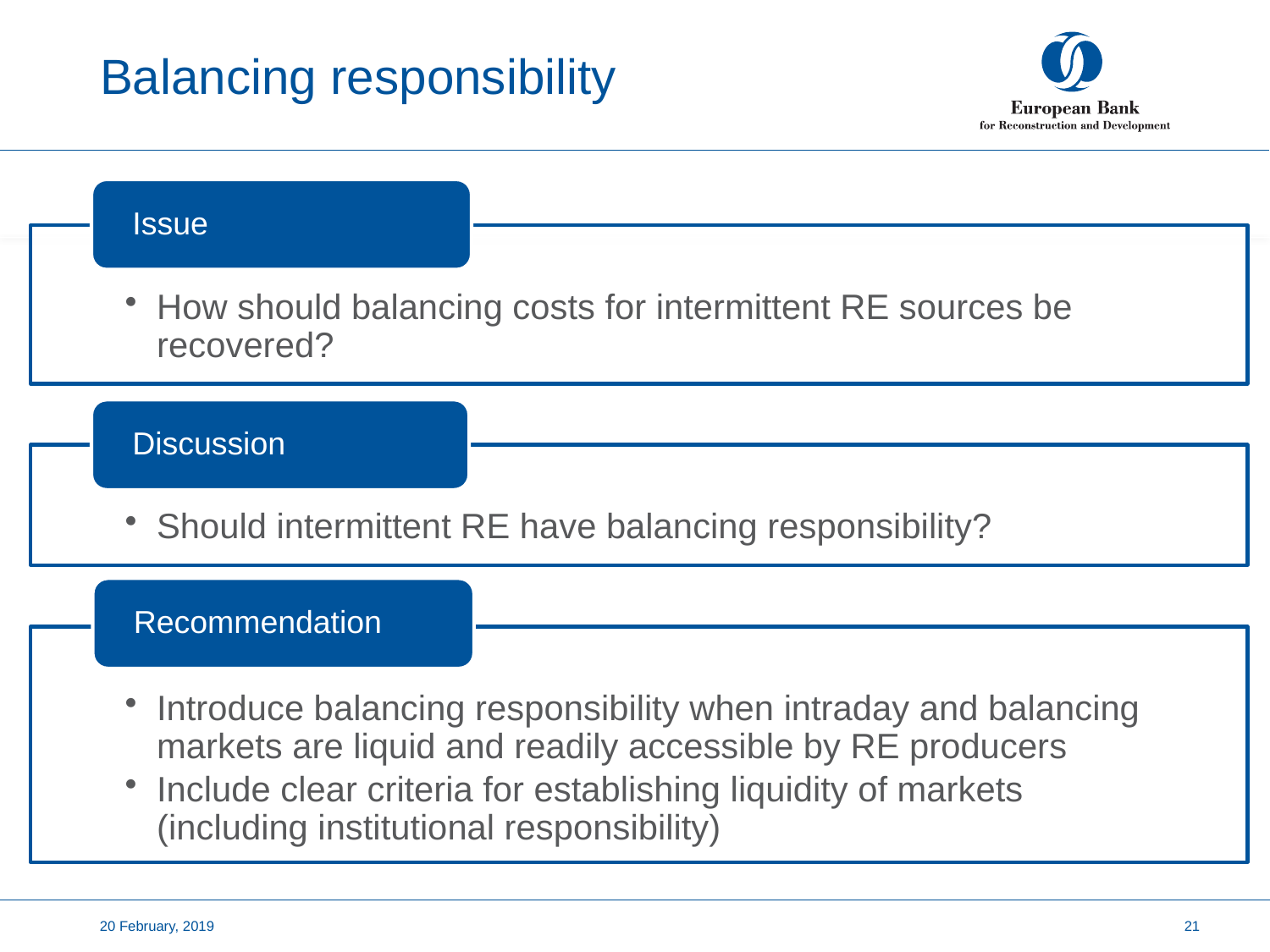

# Balancing responsibility
How should balancing costs for intermittent RE sources be recovered?
Issue
Should intermittent RE have balancing responsibility?
Discussion
Introduce balancing responsibility when intraday and balancing markets are liquid and readily accessible by RE producers
Include clear criteria for establishing liquidity of markets (including institutional responsibility)
Recommendation
20 February, 2019
21